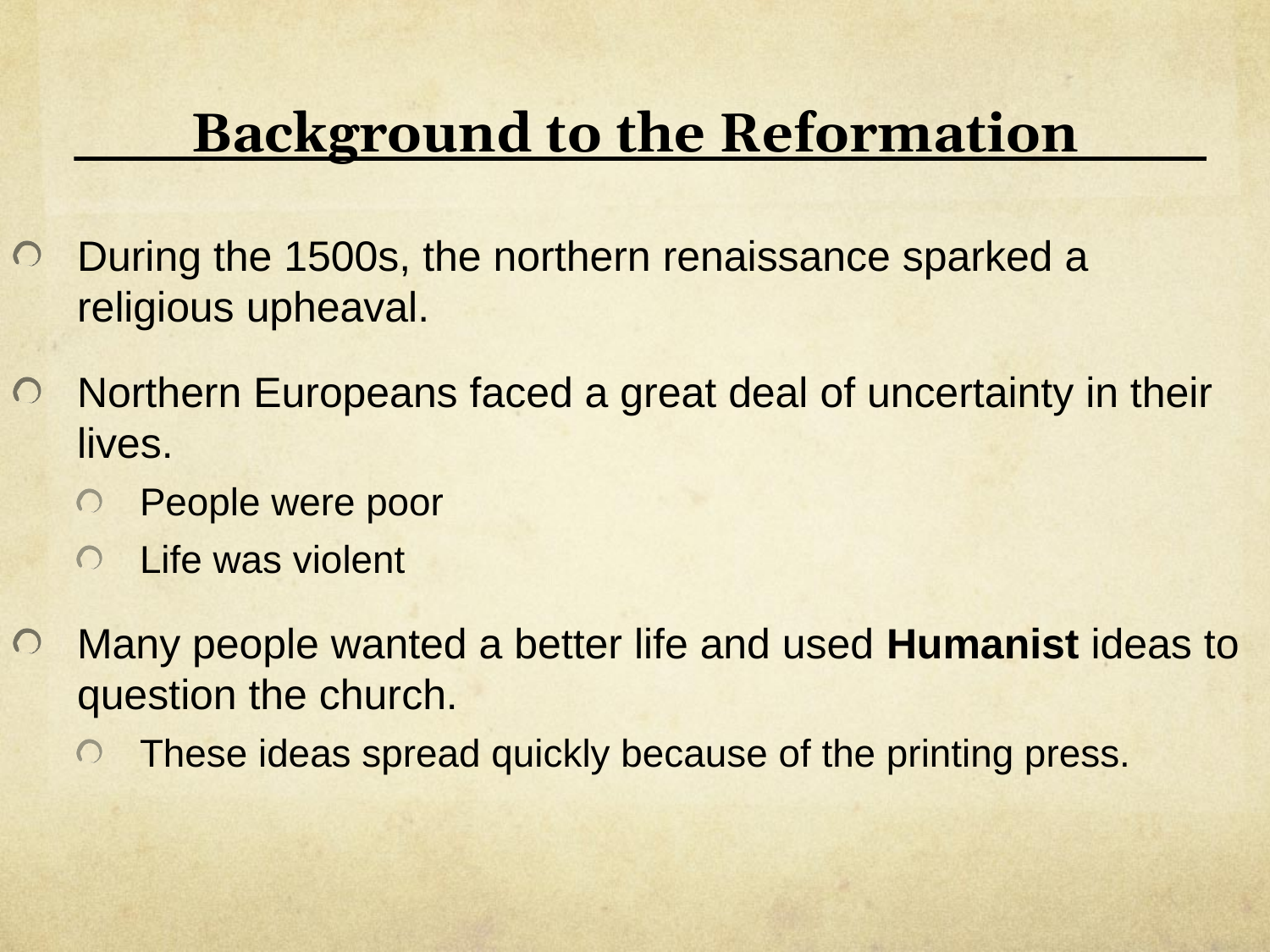

# Background to the Reformation

During the 1500s, the northern renaissance sparked a religious upheaval.
Northern Europeans faced a great deal of uncertainty in their lives.
People were poor
Life was violent
Many people wanted a better life and used Humanist ideas to question the church.
These ideas spread quickly because of the printing press.